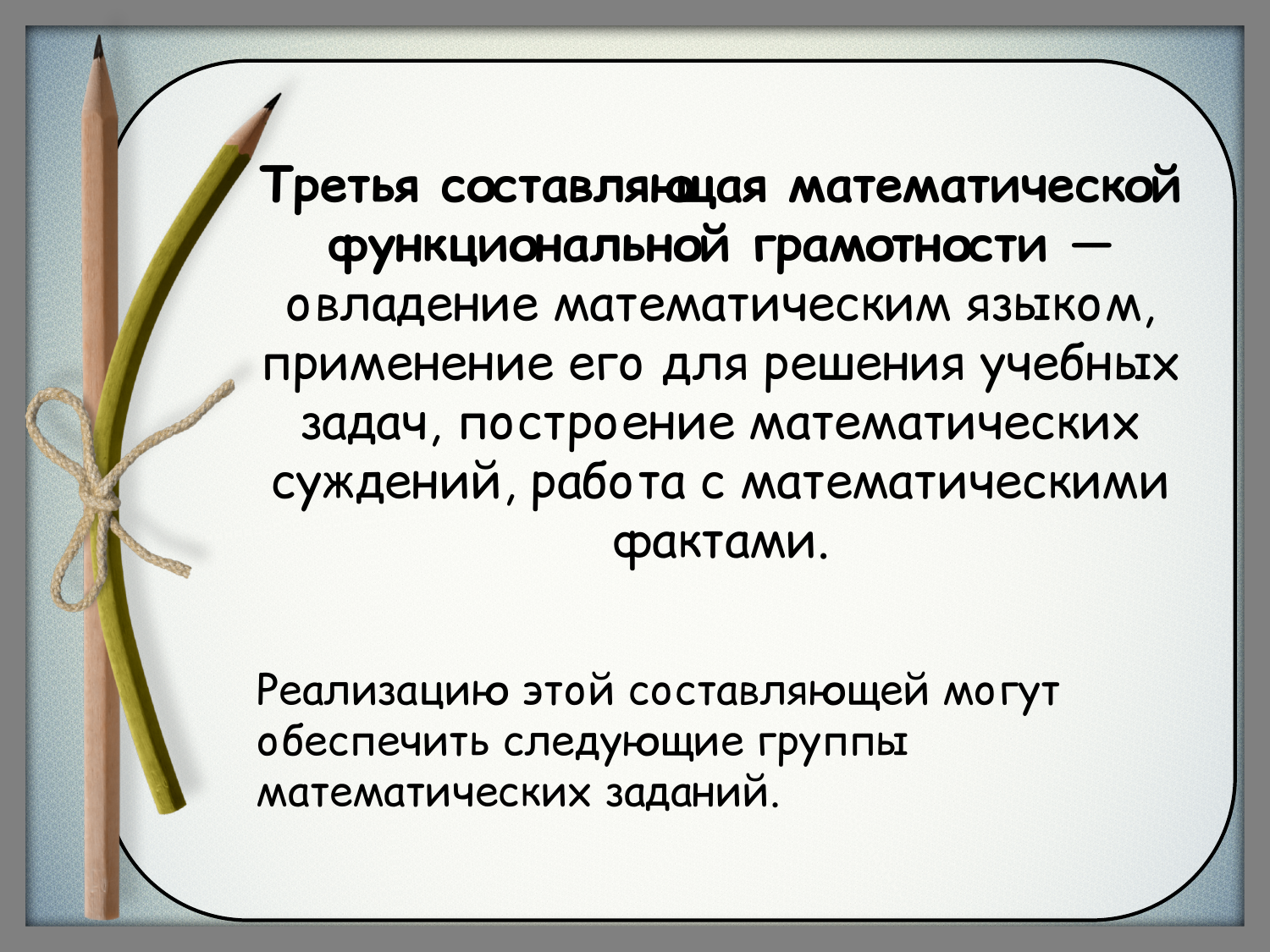

Третья составляющая математической функциональной грамотности — овладение математическим языком, применение его для решения учебных задач, построение математических суждений, работа с математическими фактами.

Реализацию этой составляющей могут обеспечить следующие группы математических заданий.